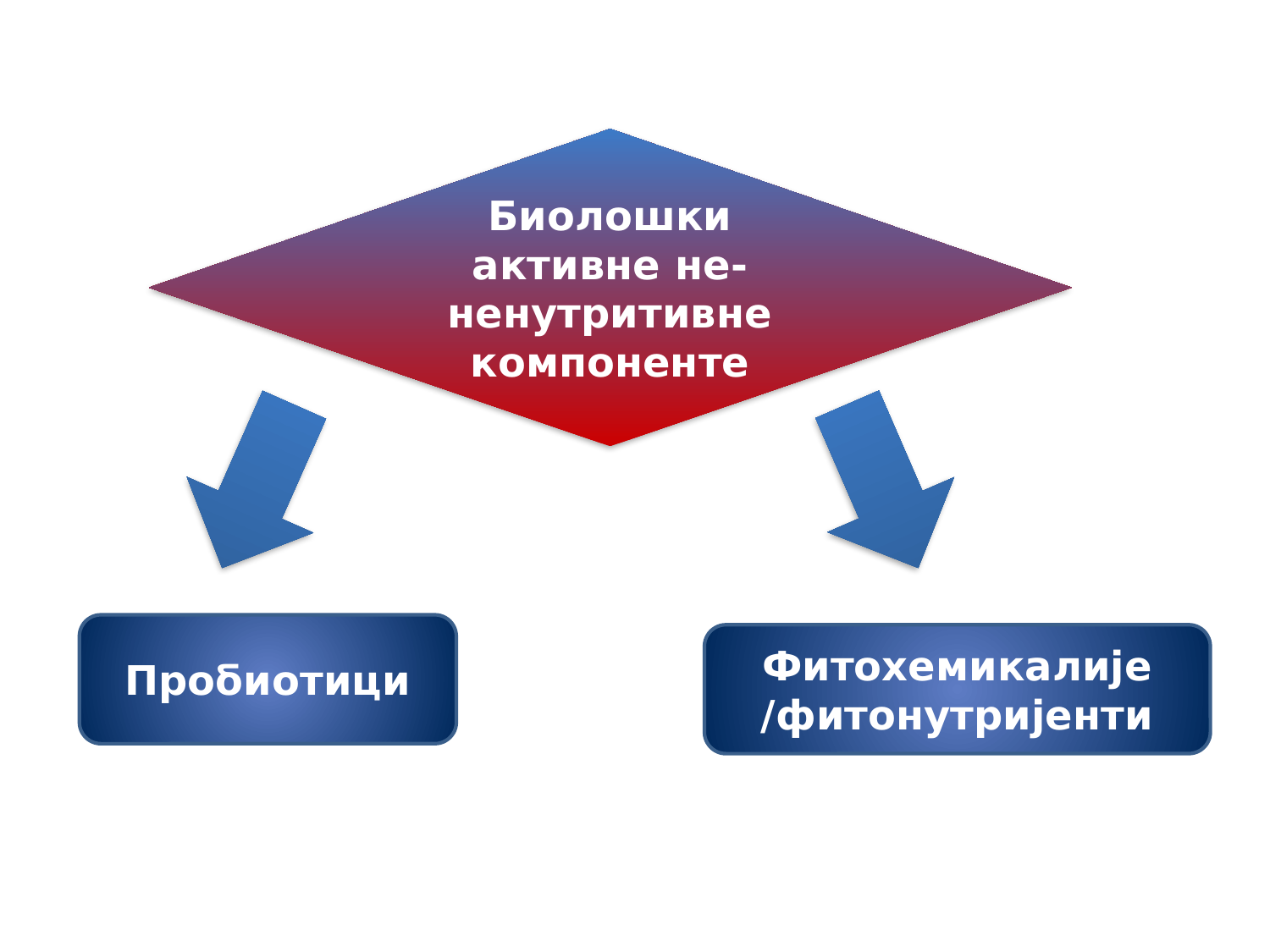

Биолошки активне не-ненутритивне компоненте

Пробиотици
Фитохемикалије
/фитонутријенти